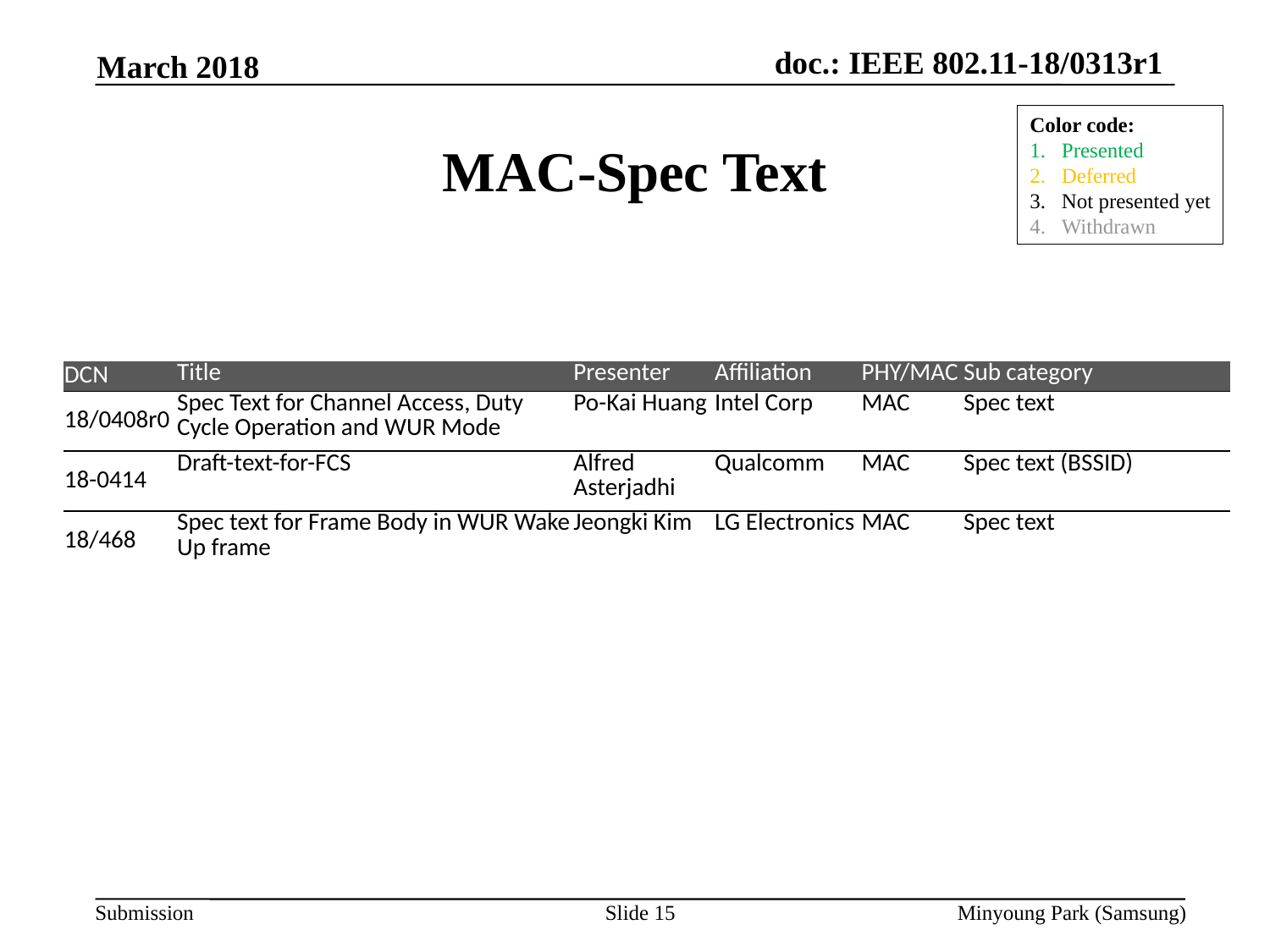

March 2018
# MAC-Spec Text
Color code:
Presented
Deferred
Not presented yet
Withdrawn
| DCN | Title | Presenter | Affiliation | PHY/MAC | Sub category |
| --- | --- | --- | --- | --- | --- |
| 18/0408r0 | Spec Text for Channel Access, Duty Cycle Operation and WUR Mode | Po-Kai Huang | Intel Corp | MAC | Spec text |
| 18-0414 | Draft-text-for-FCS | Alfred Asterjadhi | Qualcomm | MAC | Spec text (BSSID) |
| 18/468 | Spec text for Frame Body in WUR Wake Up frame | Jeongki Kim | LG Electronics | MAC | Spec text |
Slide 15
Minyoung Park (Samsung)